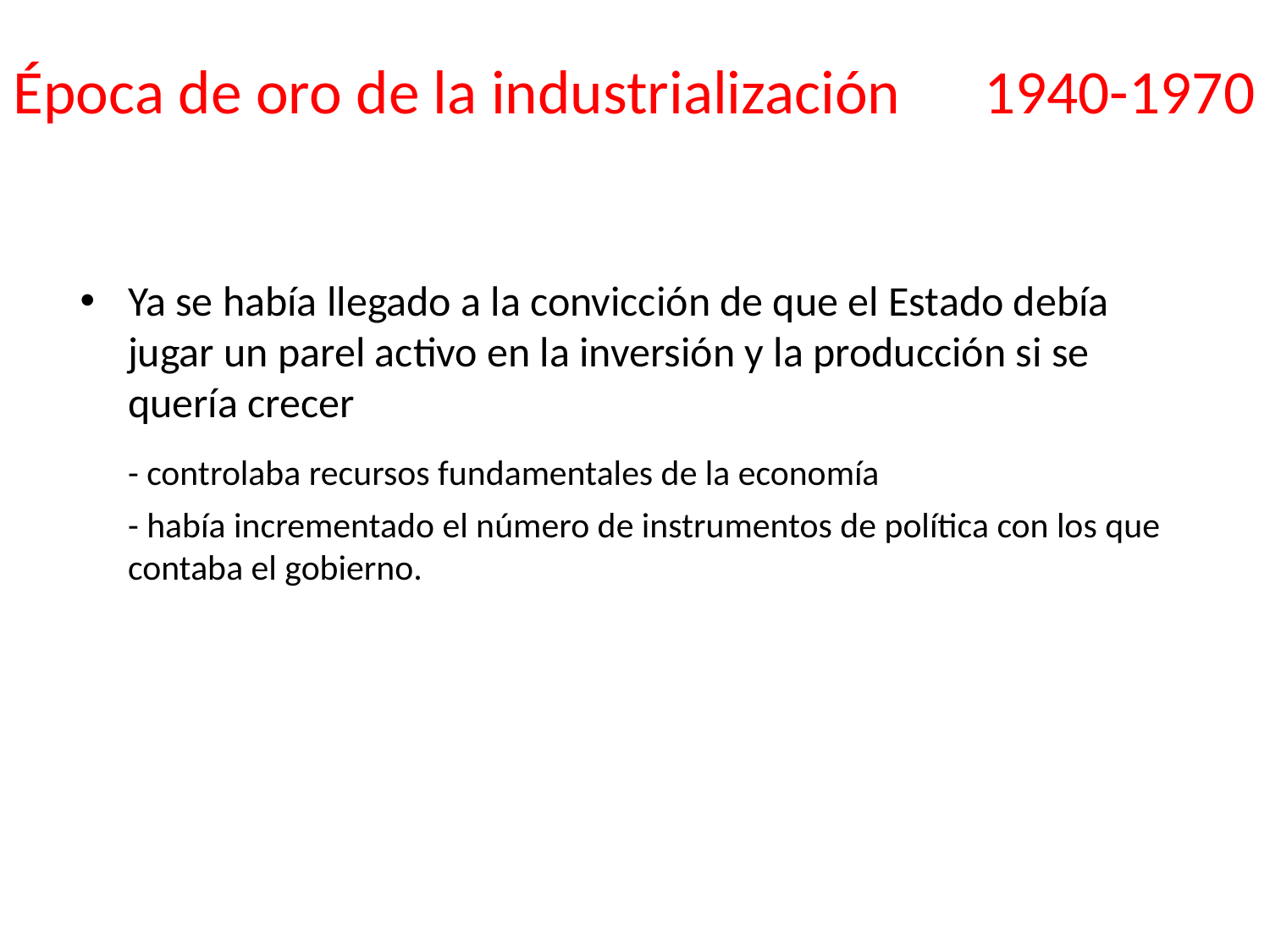

# Época de oro de la industrialización      1940-1970
Ya se había llegado a la convicción de que el Estado debía jugar un parel activo en la inversión y la producción si se quería crecer
	- controlaba recursos fundamentales de la economía
	- había incrementado el número de instrumentos de política con los que contaba el gobierno.